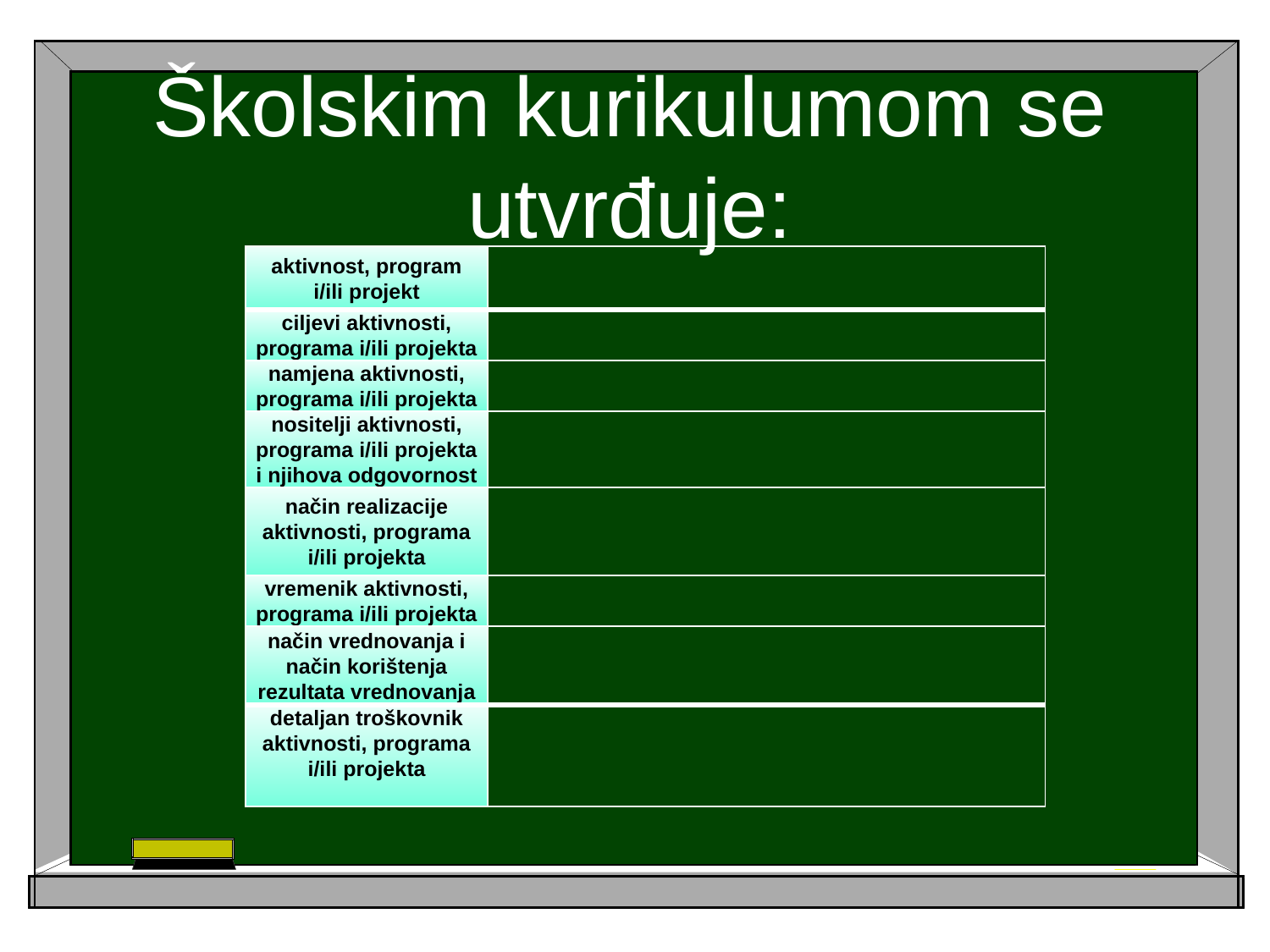

# Školskim kurikulumom se utvrđuje:
| aktivnost, program i/ili projekt |  |
| --- | --- |
| ciljevi aktivnosti, programa i/ili projekta |  |
| namjena aktivnosti, programa i/ili projekta |  |
| nositelji aktivnosti, programa i/ili projekta i njihova odgovornost |  |
| način realizacije aktivnosti, programa i/ili projekta |  |
| vremenik aktivnosti, programa i/ili projekta |  |
| način vrednovanja i način korištenja rezultata vrednovanja |  |
| detaljan troškovnik aktivnosti, programa i/ili projekta |  |